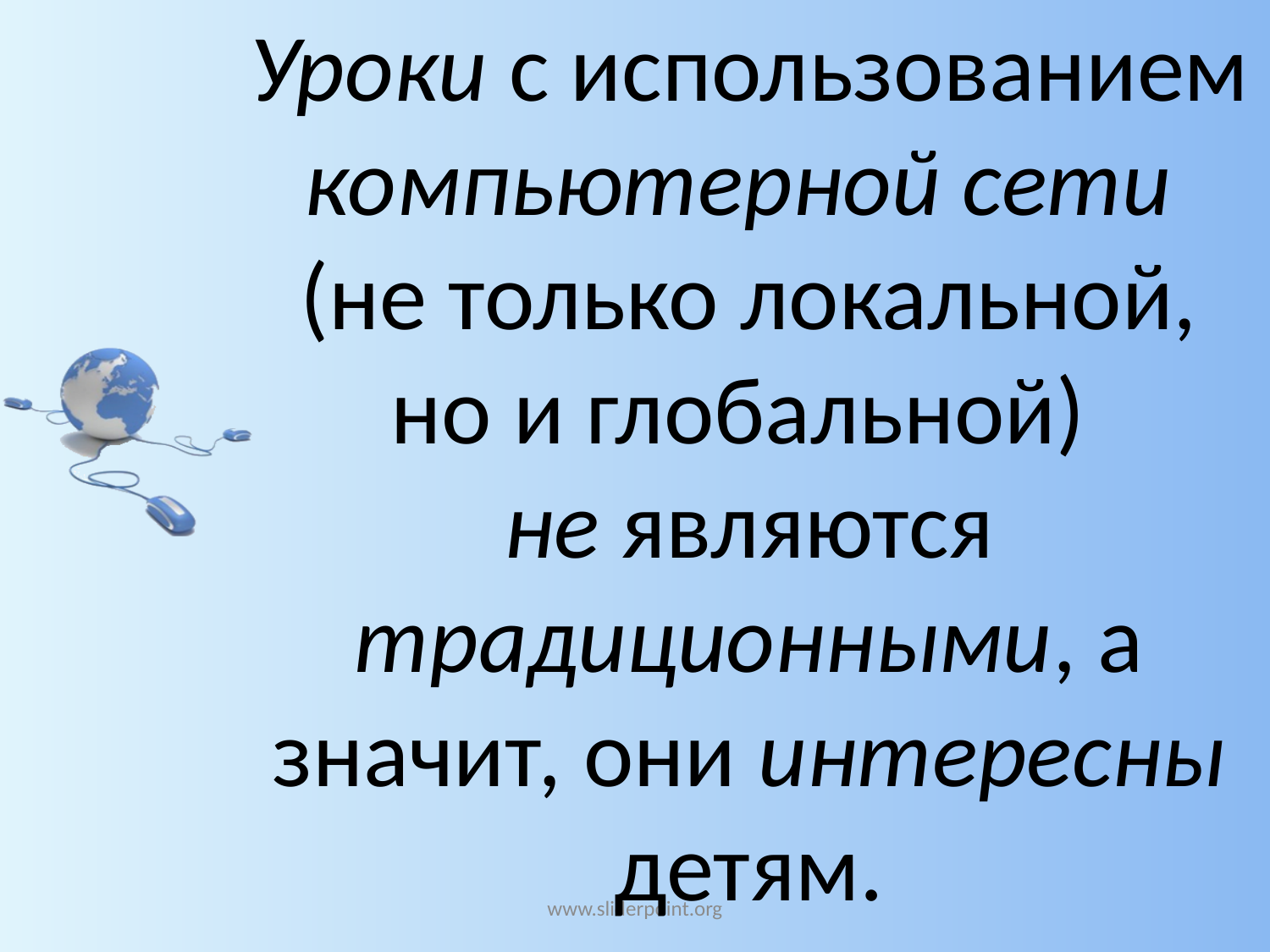

Уроки с использованием компьютерной сети
(не только локальной, но и глобальной)
не являются традиционными, а значит, они интересны детям.
www.sliderpoint.org